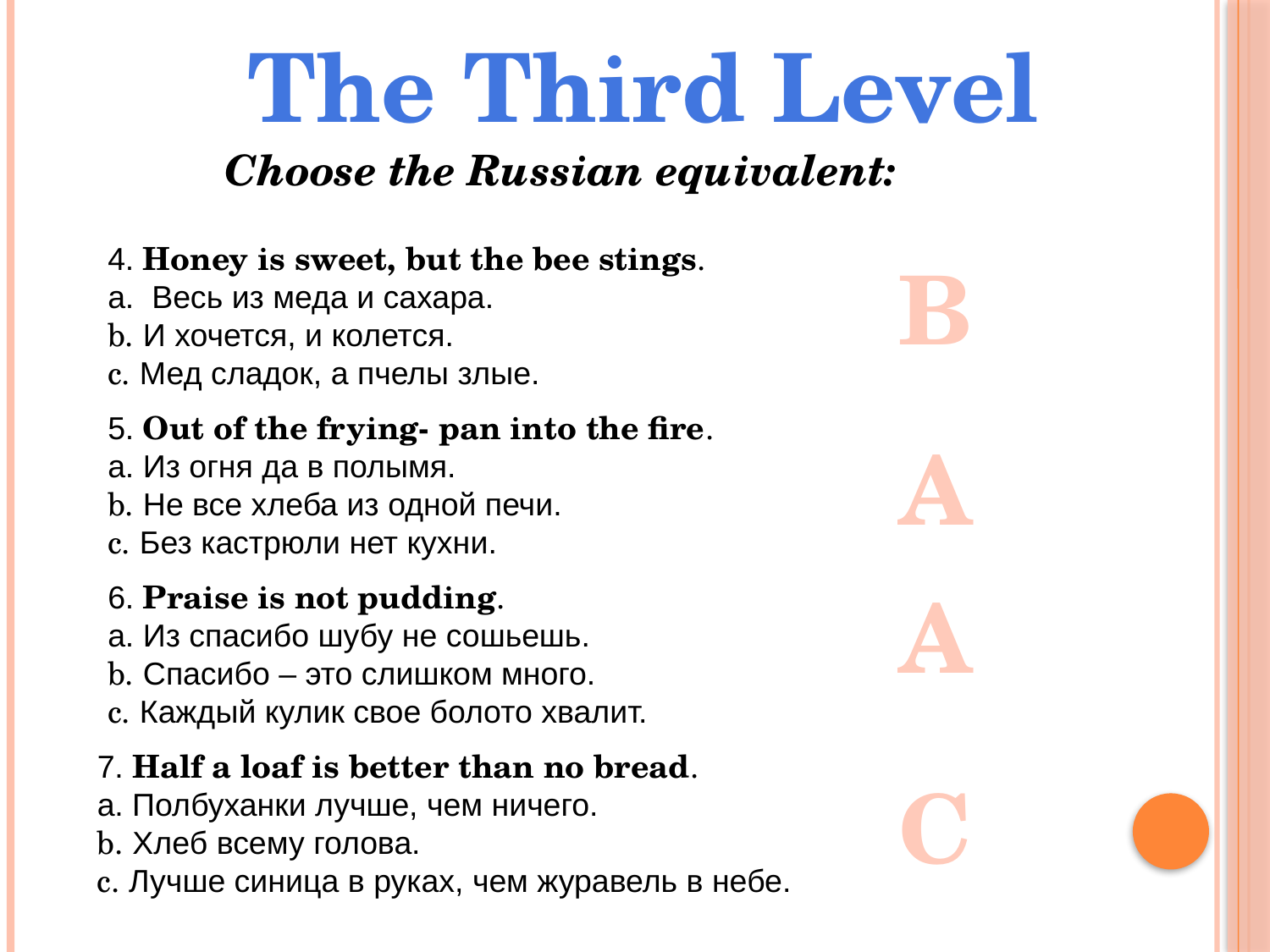

The Third Level
Choose the Russian equivalent:

4. Honey is sweet, but the bee stings.
a.  Весь из меда и сахара.
b. И хочется, и колется.
c. Мед сладок, а пчелы злые.
B

5. Out of the frying- pan into the fire.
a. Из огня да в полымя.
b. Не все хлеба из одной печи.
c. Без кастрюли нет кухни.
A
6. Praise is not pudding.
a. Из спасибо шубу не сошьешь.
b. Спасибо – это слишком много.
c. Каждый кулик свое болото хвалит.
A
7. Half a loaf is better than no bread.
a. Полбуханки лучше, чем ничего.
b. Хлеб всему голова.
c. Лучше синица в руках, чем журавель в небе.
C